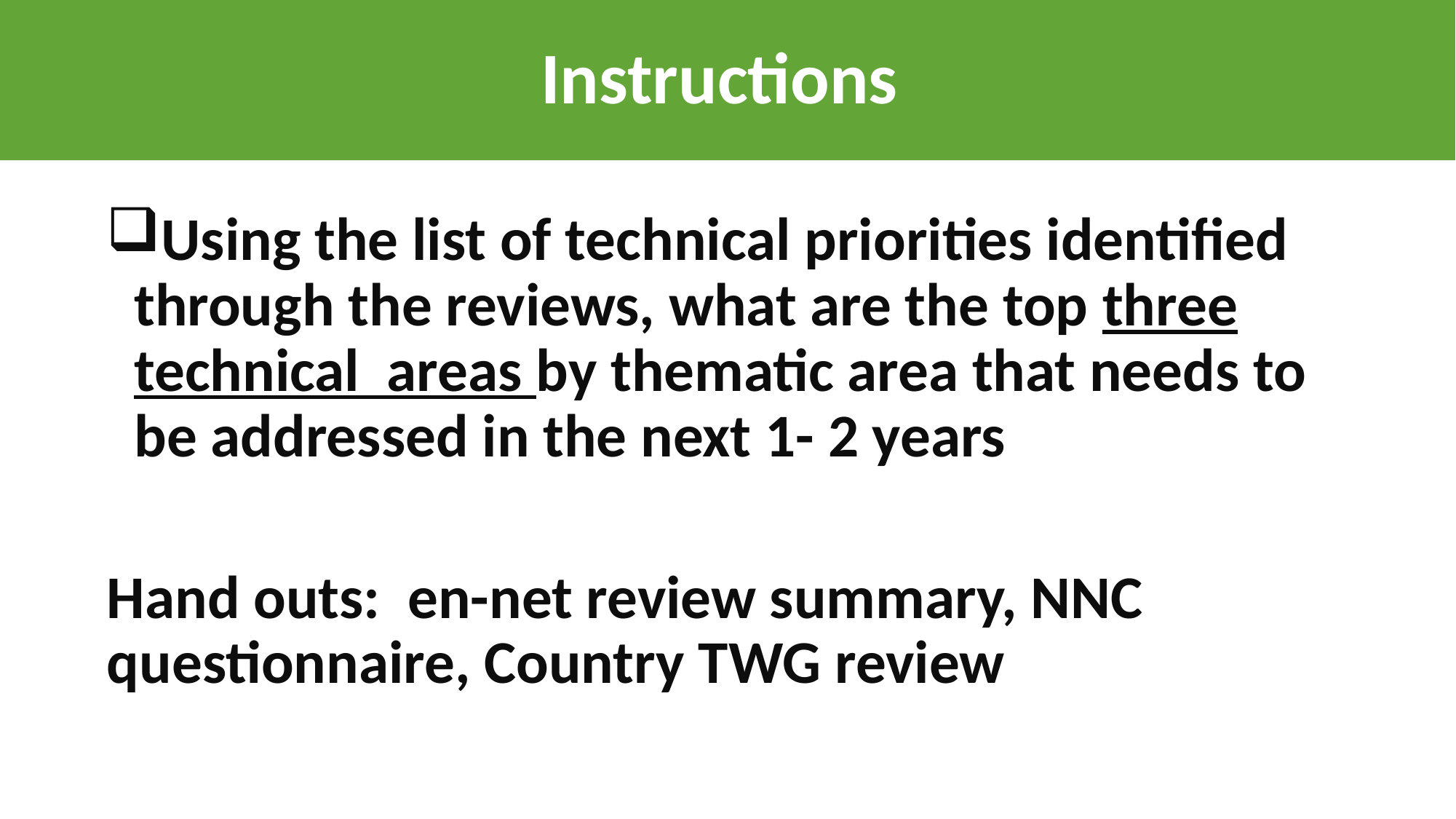

# Instructions
Using the list of technical priorities identified through the reviews, what are the top three technical  areas by thematic area that needs to be addressed in the next 1- 2 years

Hand outs:  en-net review summary, NNC questionnaire, Country TWG review